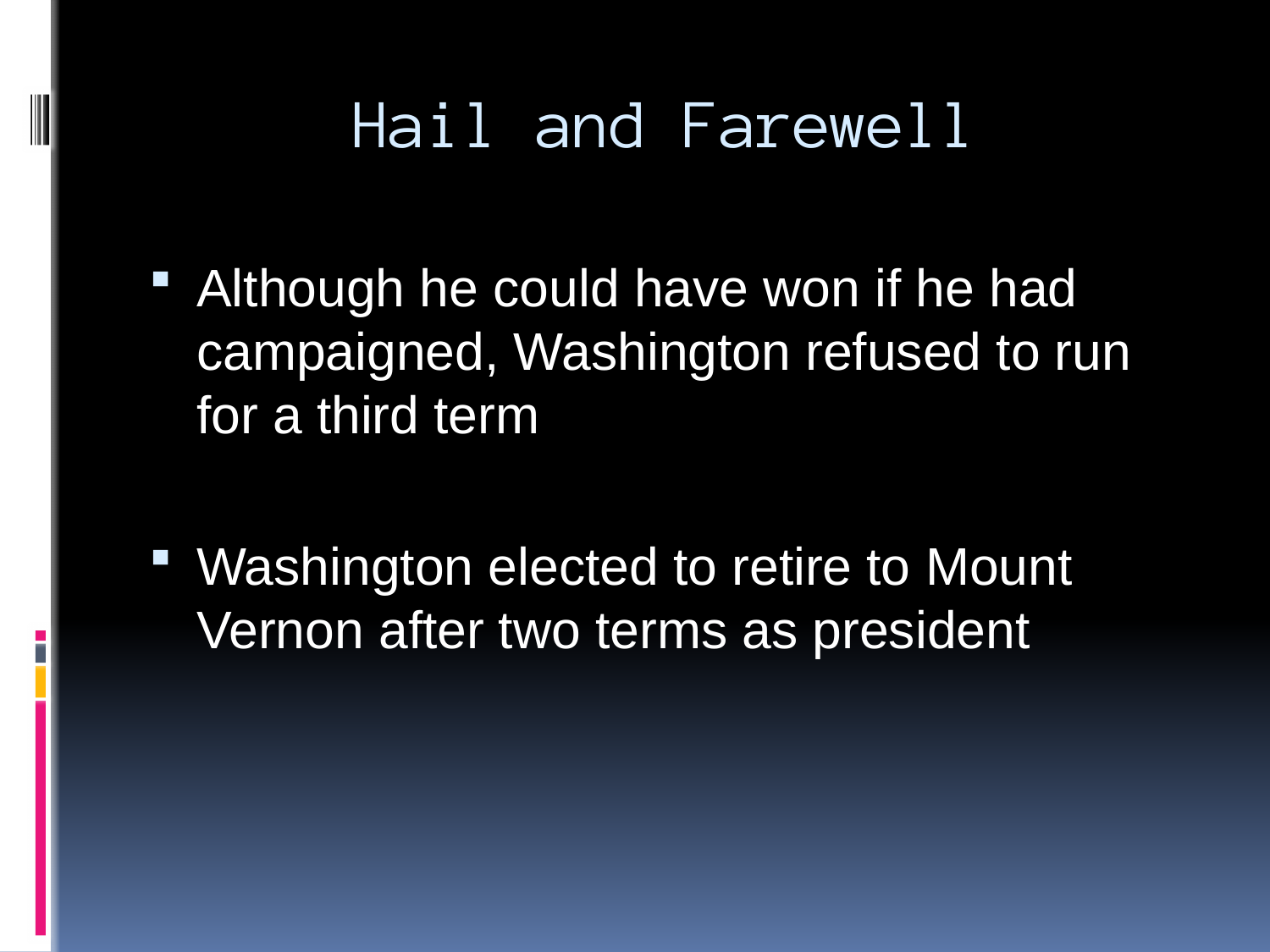

# Hail and Farewell
Although he could have won if he had campaigned, Washington refused to run for a third term

Washington elected to retire to Mount Vernon after two terms as president